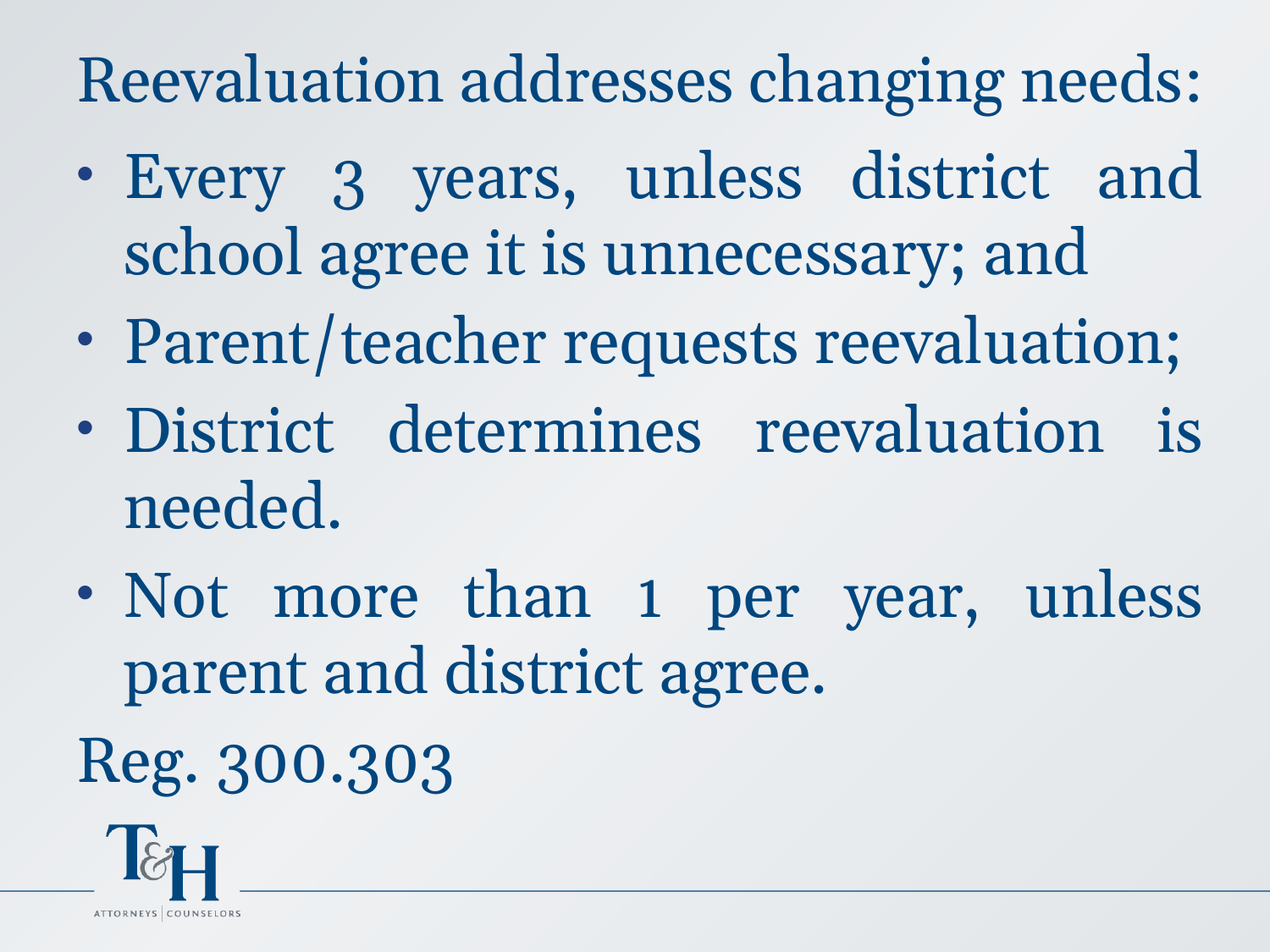

Reevaluation addresses changing needs:
Every 3 years, unless district and school agree it is unnecessary; and
Parent/teacher requests reevaluation;
District determines reevaluation is needed.
Not more than 1 per year, unless parent and district agree.
Reg. 300.303